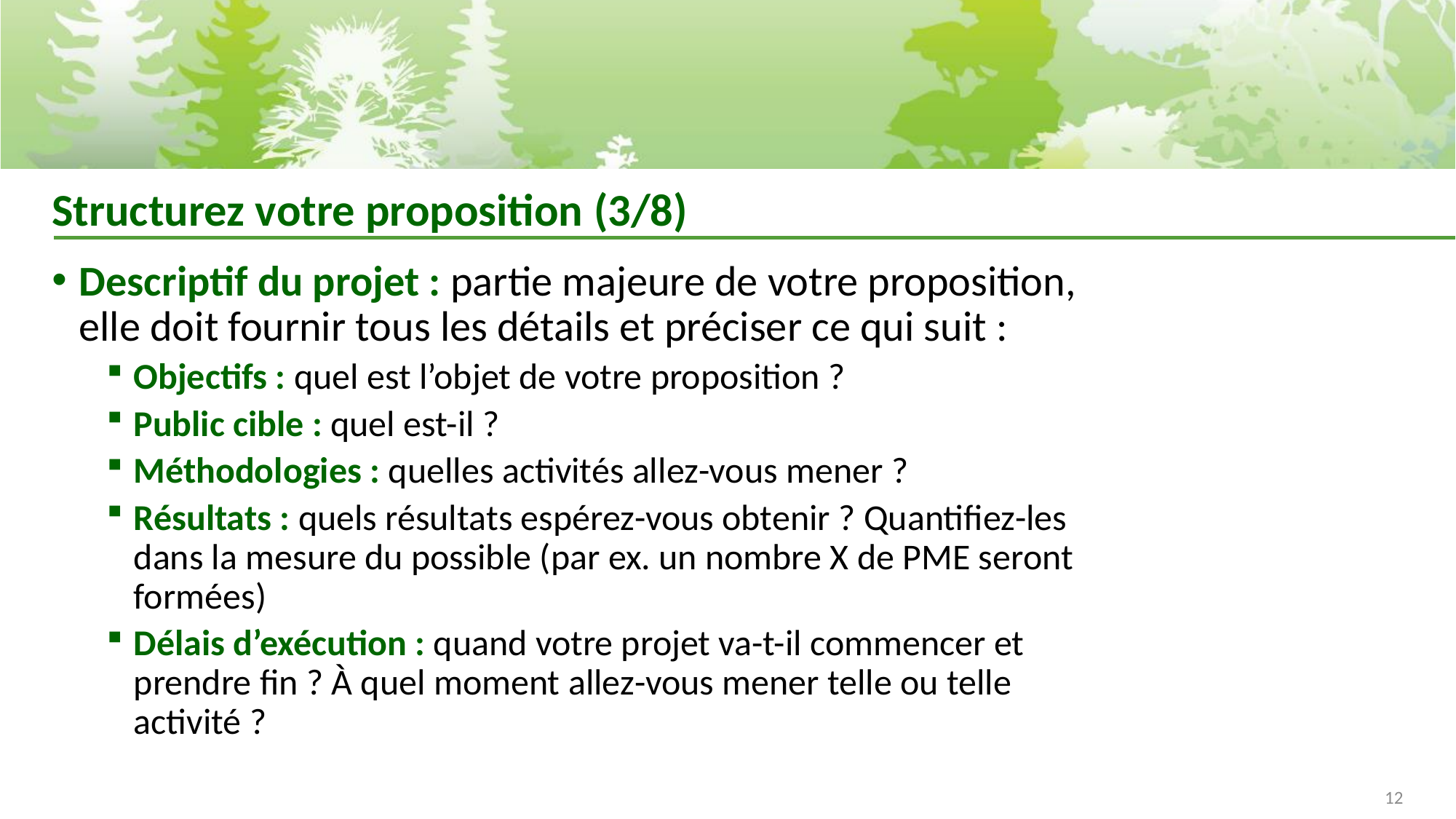

# Structurez votre proposition (3/8)
Descriptif du projet : partie majeure de votre proposition, elle doit fournir tous les détails et préciser ce qui suit :
Objectifs : quel est l’objet de votre proposition ?
Public cible : quel est-il ?
Méthodologies : quelles activités allez-vous mener ?
Résultats : quels résultats espérez-vous obtenir ? Quantifiez-les dans la mesure du possible (par ex. un nombre X de PME seront formées)
Délais d’exécution : quand votre projet va-t-il commencer et prendre fin ? À quel moment allez-vous mener telle ou telle activité ?

12